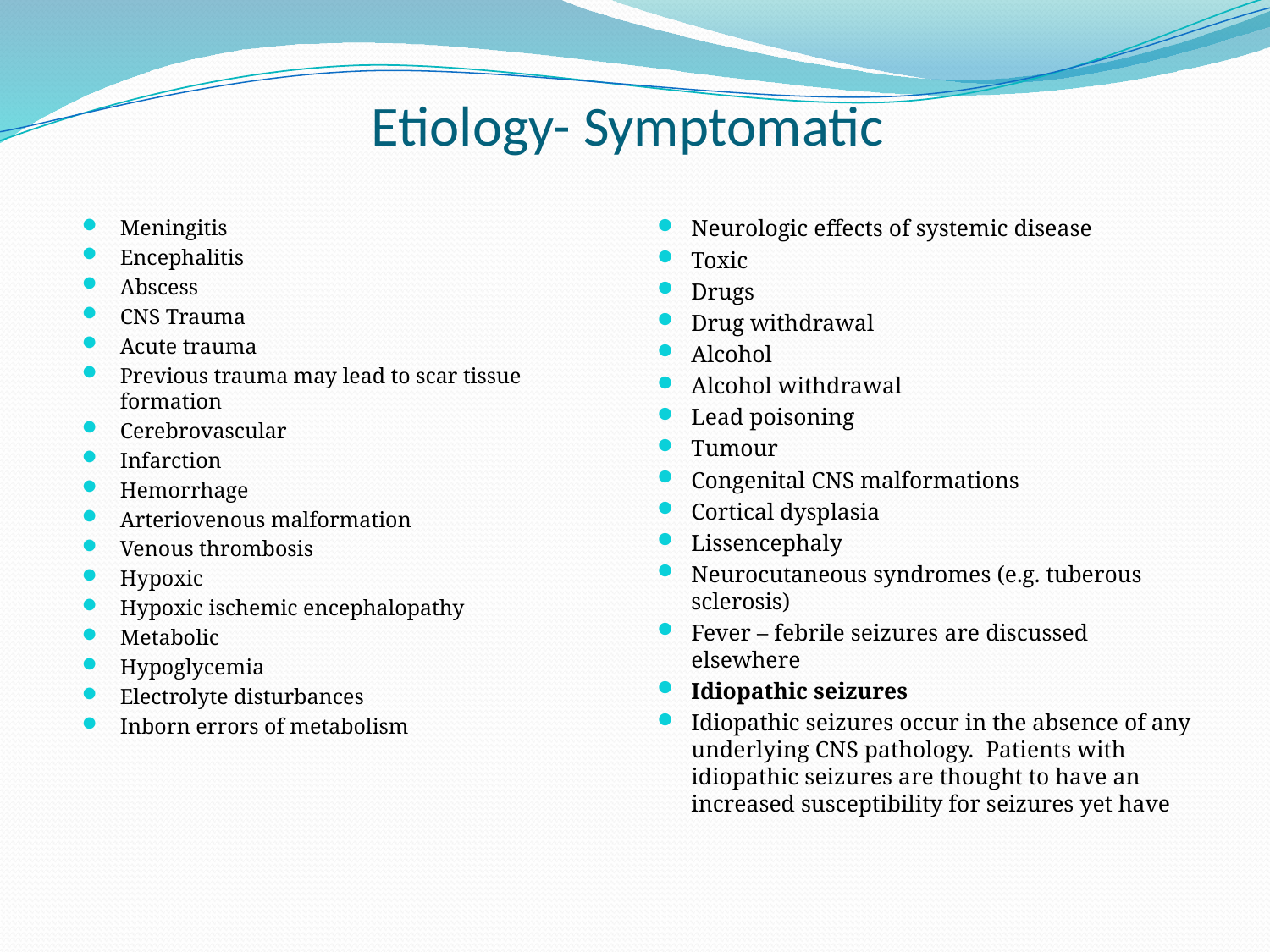

# Etiology- Symptomatic
Meningitis
Encephalitis
Abscess
CNS Trauma
Acute trauma
Previous trauma may lead to scar tissue formation
Cerebrovascular
Infarction
Hemorrhage
Arteriovenous malformation
Venous thrombosis
Hypoxic
Hypoxic ischemic encephalopathy
Metabolic
Hypoglycemia
Electrolyte disturbances
Inborn errors of metabolism

Neurologic effects of systemic disease
Toxic
Drugs
Drug withdrawal
Alcohol
Alcohol withdrawal
Lead poisoning
Tumour
Congenital CNS malformations
Cortical dysplasia
Lissencephaly
Neurocutaneous syndromes (e.g. tuberous sclerosis)
Fever – febrile seizures are discussed elsewhere
Idiopathic seizures
Idiopathic seizures occur in the absence of any underlying CNS pathology.  Patients with idiopathic seizures are thought to have an increased susceptibility for seizures yet have